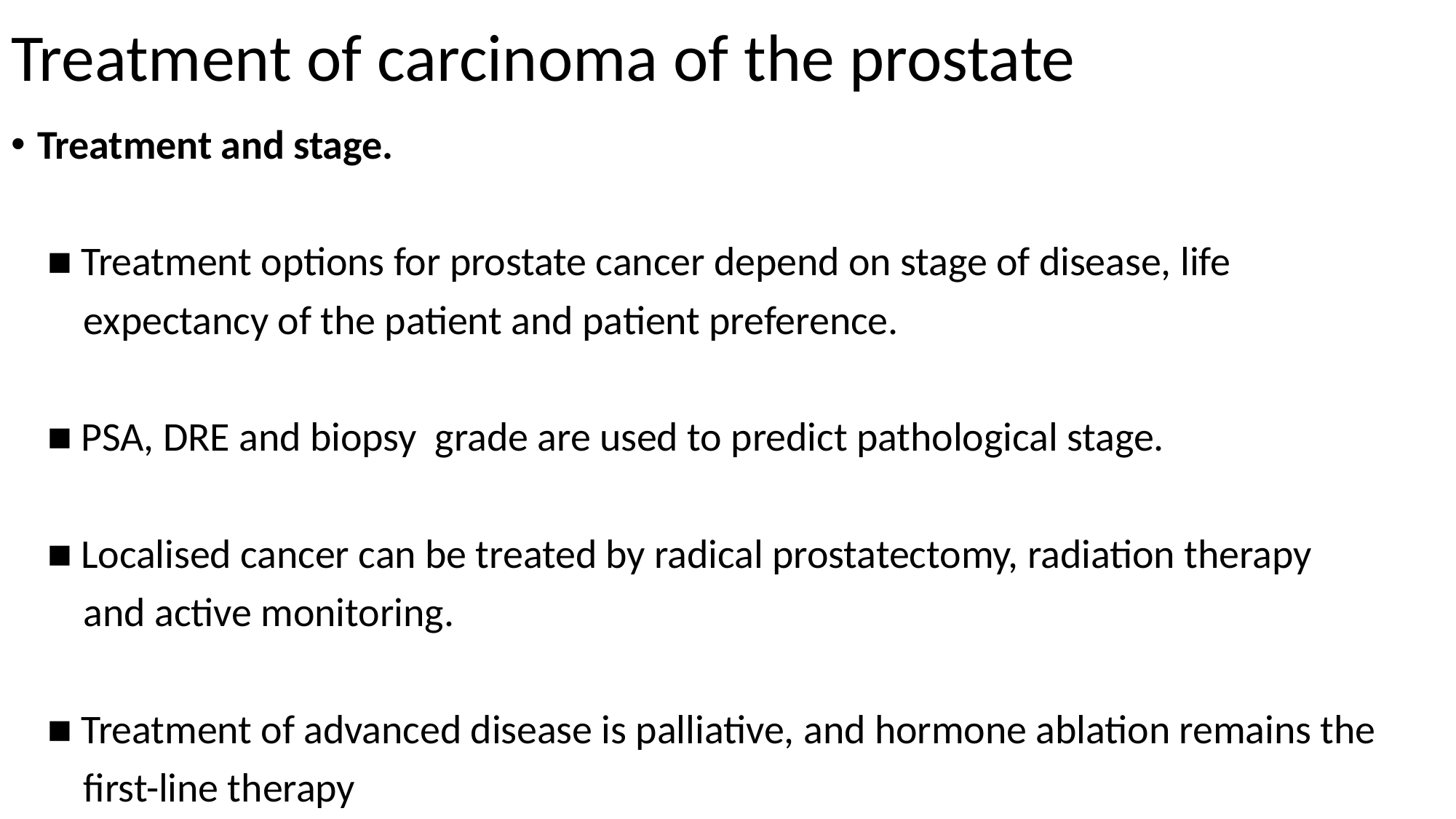

# Treatment of carcinoma of the prostate
Treatment and stage.

    ■ Treatment options for prostate cancer depend on stage of disease, life
        expectancy of the patient and patient preference.

    ■ PSA, DRE and biopsy  grade are used to predict pathological stage.

    ■ Localised cancer can be treated by radical prostatectomy, radiation therapy
        and active monitoring.

    ■ Treatment of advanced disease is palliative, and hormone ablation remains the
        first-line therapy